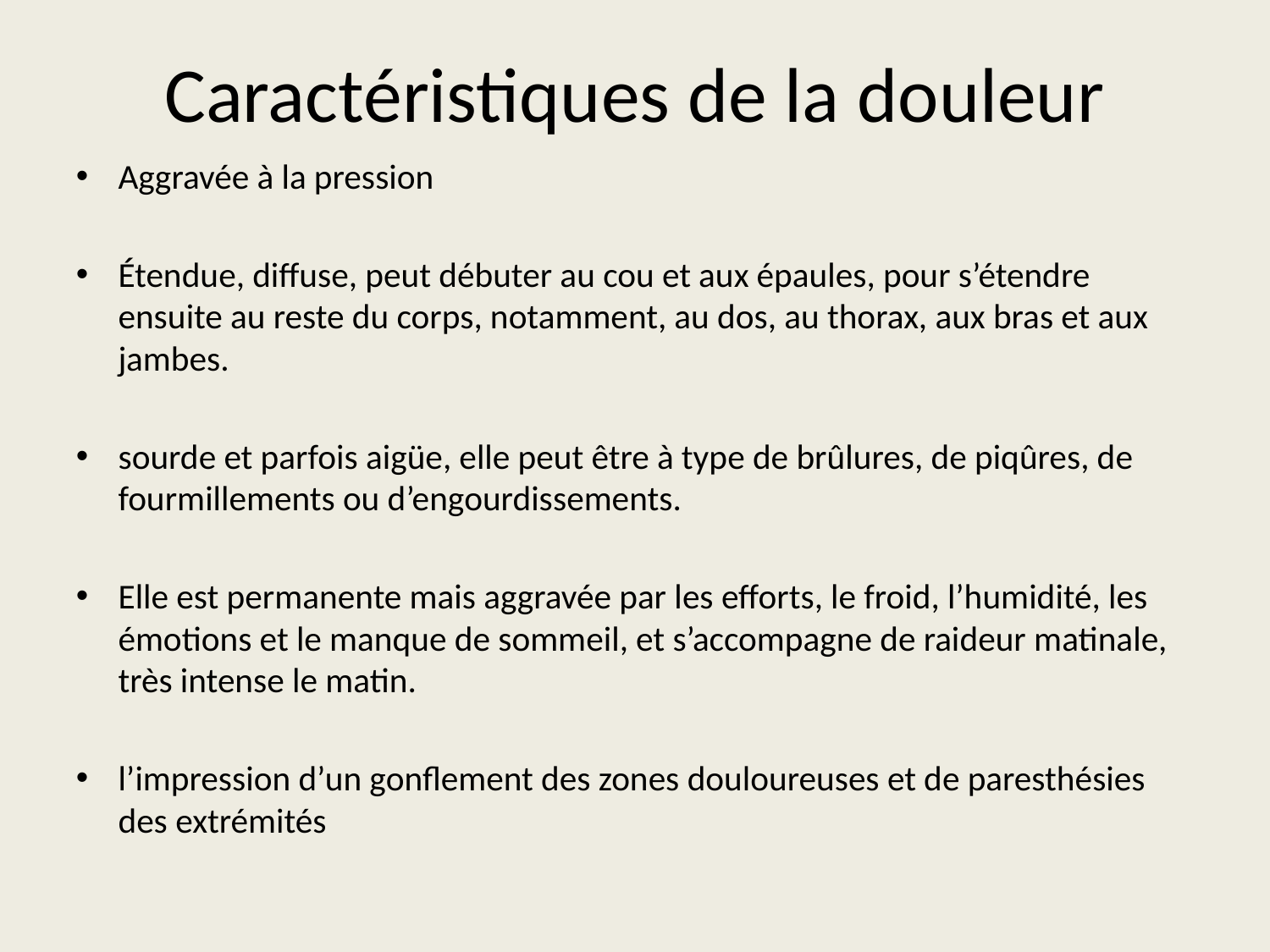

# Caractéristiques de la douleur
Aggravée à la pression

Étendue, diffuse, peut débuter au cou et aux épaules, pour s’étendre ensuite au reste du corps, notamment, au dos, au thorax, aux bras et aux jambes.

sourde et parfois aigüe, elle peut être à type de brûlures, de piqûres, de fourmillements ou d’engourdissements.

Elle est permanente mais aggravée par les efforts, le froid, l’humidité, les émotions et le manque de sommeil, et s’accompagne de raideur matinale, très intense le matin.

l’impression d’un gonflement des zones douloureuses et de paresthésies des extrémités